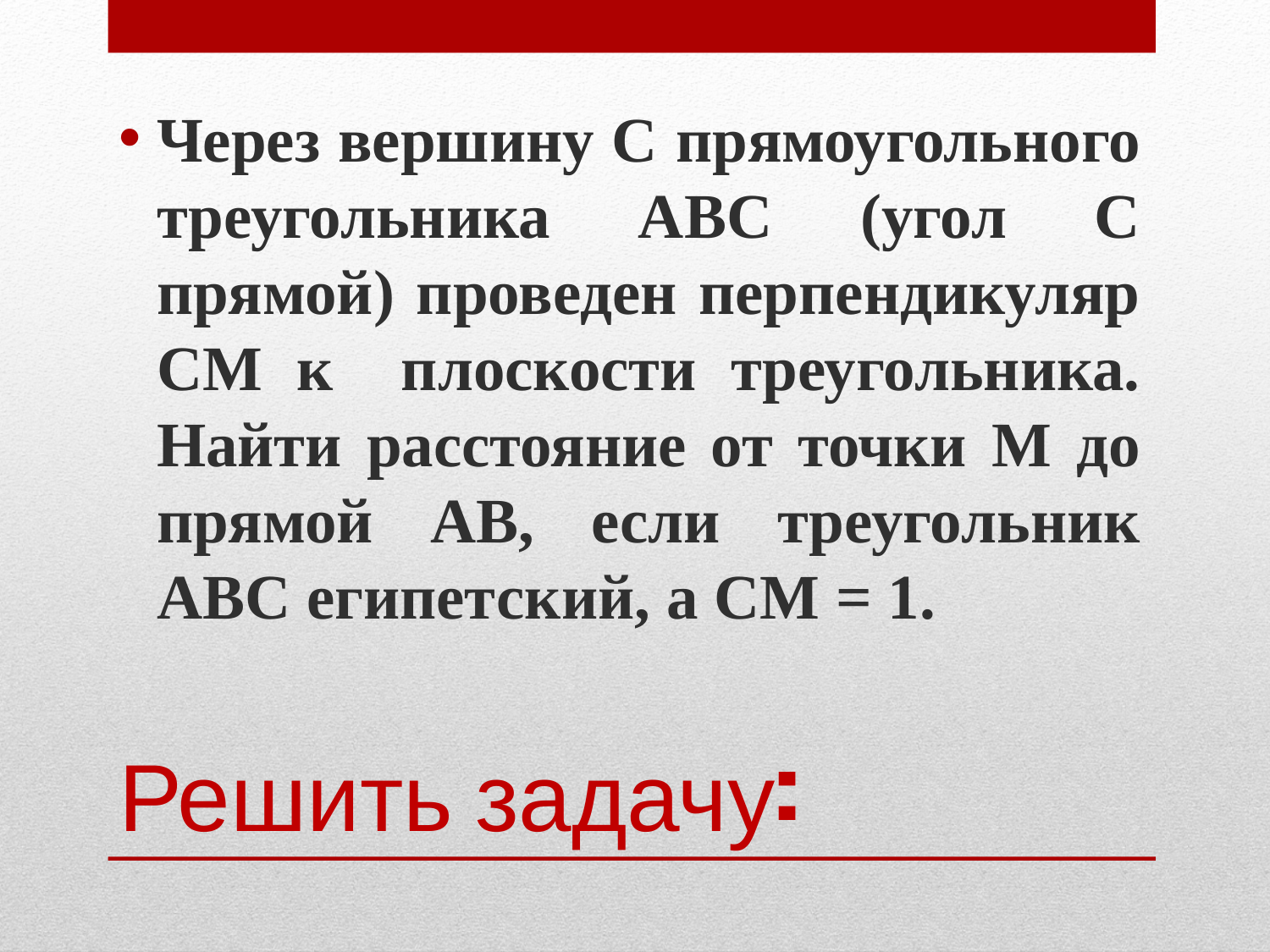

Через вершину С прямоугольного треугольника АBС (угол С прямой) проведен перпендикуляр СМ к  плоскости треугольника. Найти расстояние от точки М до прямой АВ, если треугольник АВС египетский, а СM = 1.
# Решить задачу: